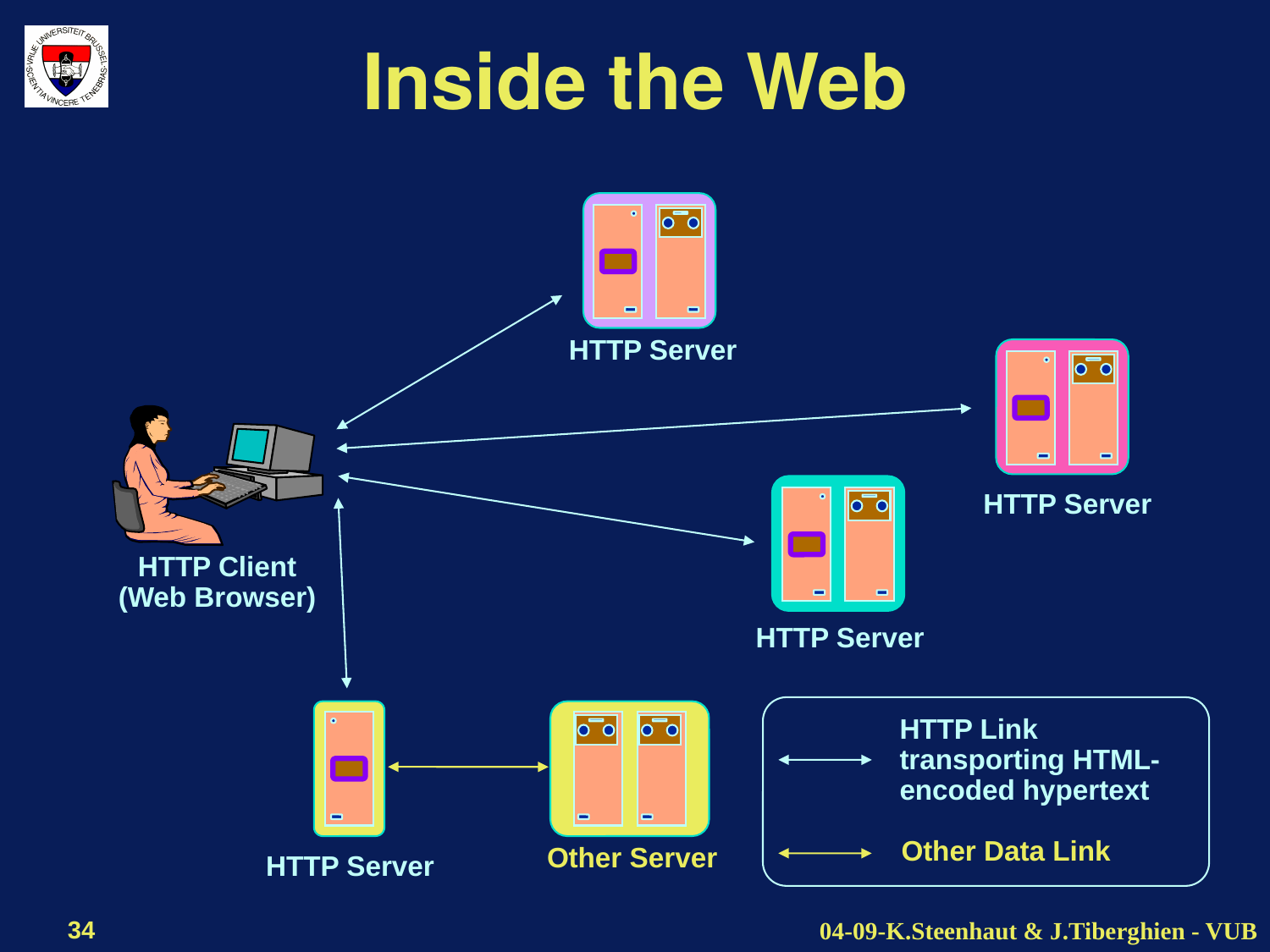

# Inside the Web

HTTP Server

HTTP Server

HTTP Client
(Web Browser)
HTTP Server

HTTP Link
transporting HTML-
encoded hypertext

Other Data Link
Other Server
HTTP Server

34